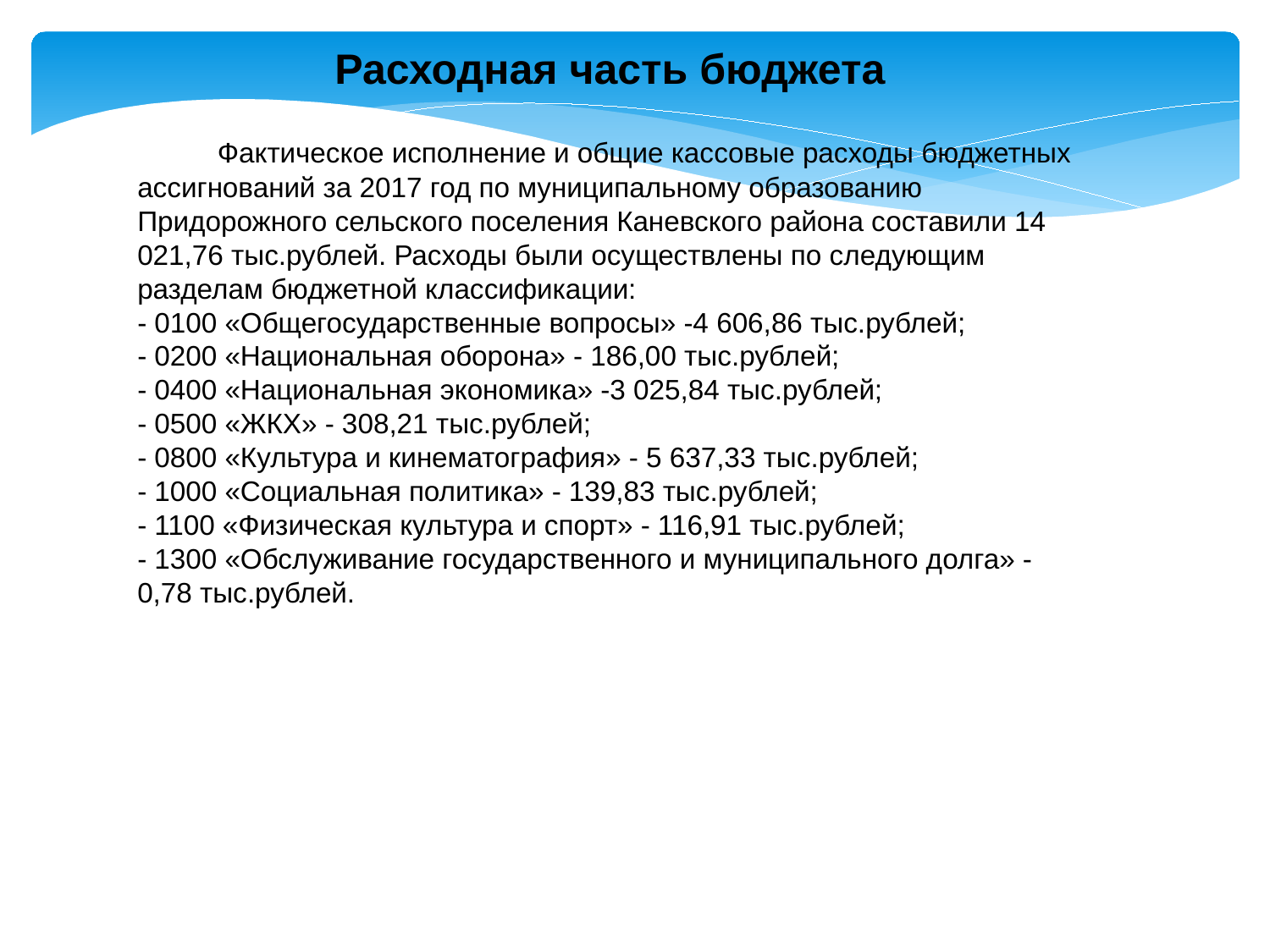

Расходная часть бюджета

         Фактическое исполнение и общие кассовые расходы бюджетных ассигнований за 2017 год по муниципальному образованию Придорожного сельского поселения Каневского района составили 14 021,76 тыс.рублей. Расходы были осуществлены по следующим разделам бюджетной классификации:
- 0100 «Общегосударственные вопросы» -4 606,86 тыс.рублей;
- 0200 «Национальная оборона» - 186,00 тыс.рублей;
- 0400 «Национальная экономика» -3 025,84 тыс.рублей;
- 0500 «ЖКХ» - 308,21 тыс.рублей;
- 0800 «Культура и кинематография» - 5 637,33 тыс.рублей;
- 1000 «Социальная политика» - 139,83 тыс.рублей;
- 1100 «Физическая культура и спорт» - 116,91 тыс.рублей;
- 1300 «Обслуживание государственного и муниципального долга» - 0,78 тыс.рублей.